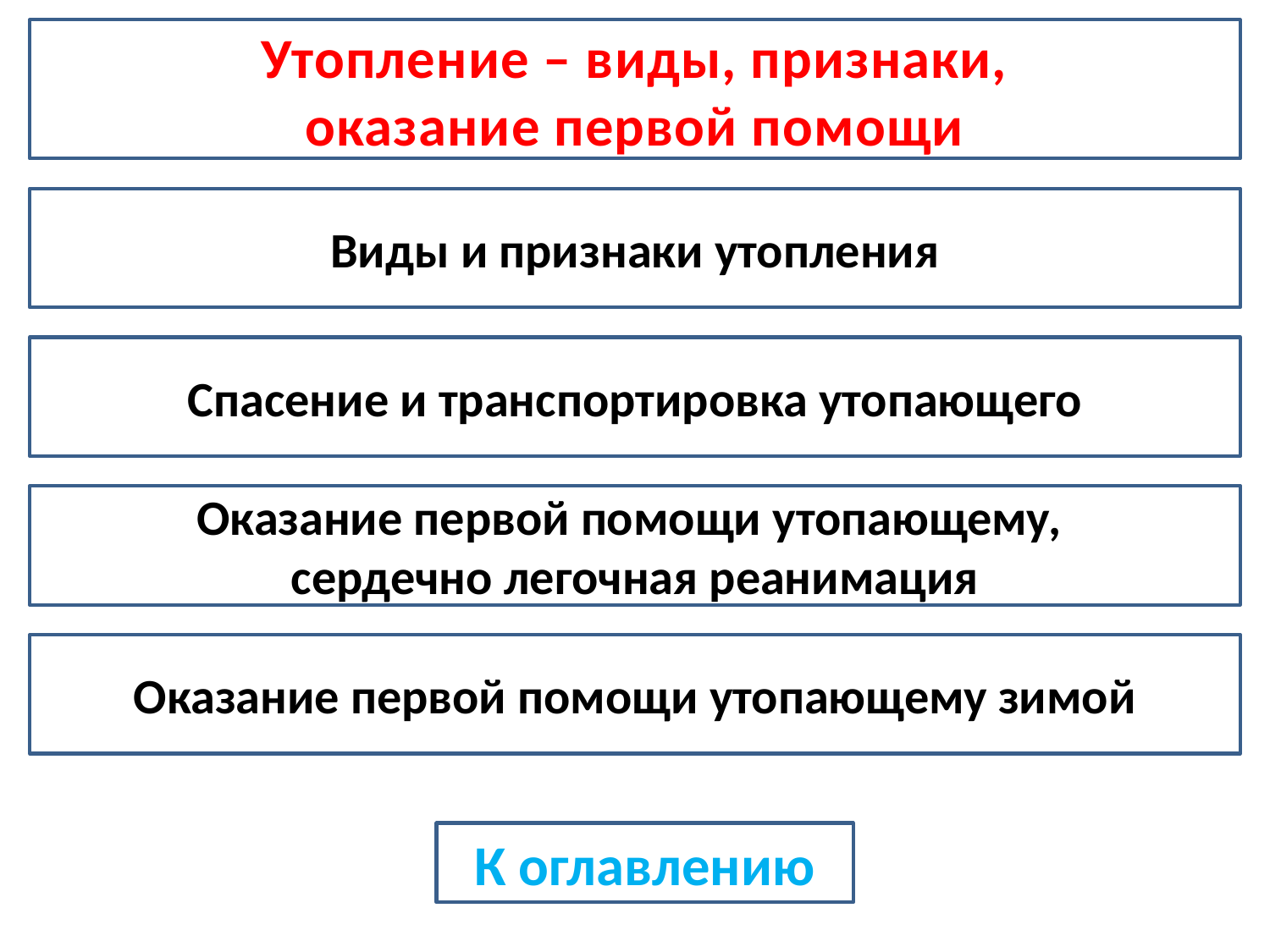

Утопление – виды, признаки,
оказание первой помощи
Виды и признаки утопления
Спасение и транспортировка утопающего
Оказание первой помощи утопающему,
сердечно легочная реанимация
Оказание первой помощи утопающему зимой
К оглавлению